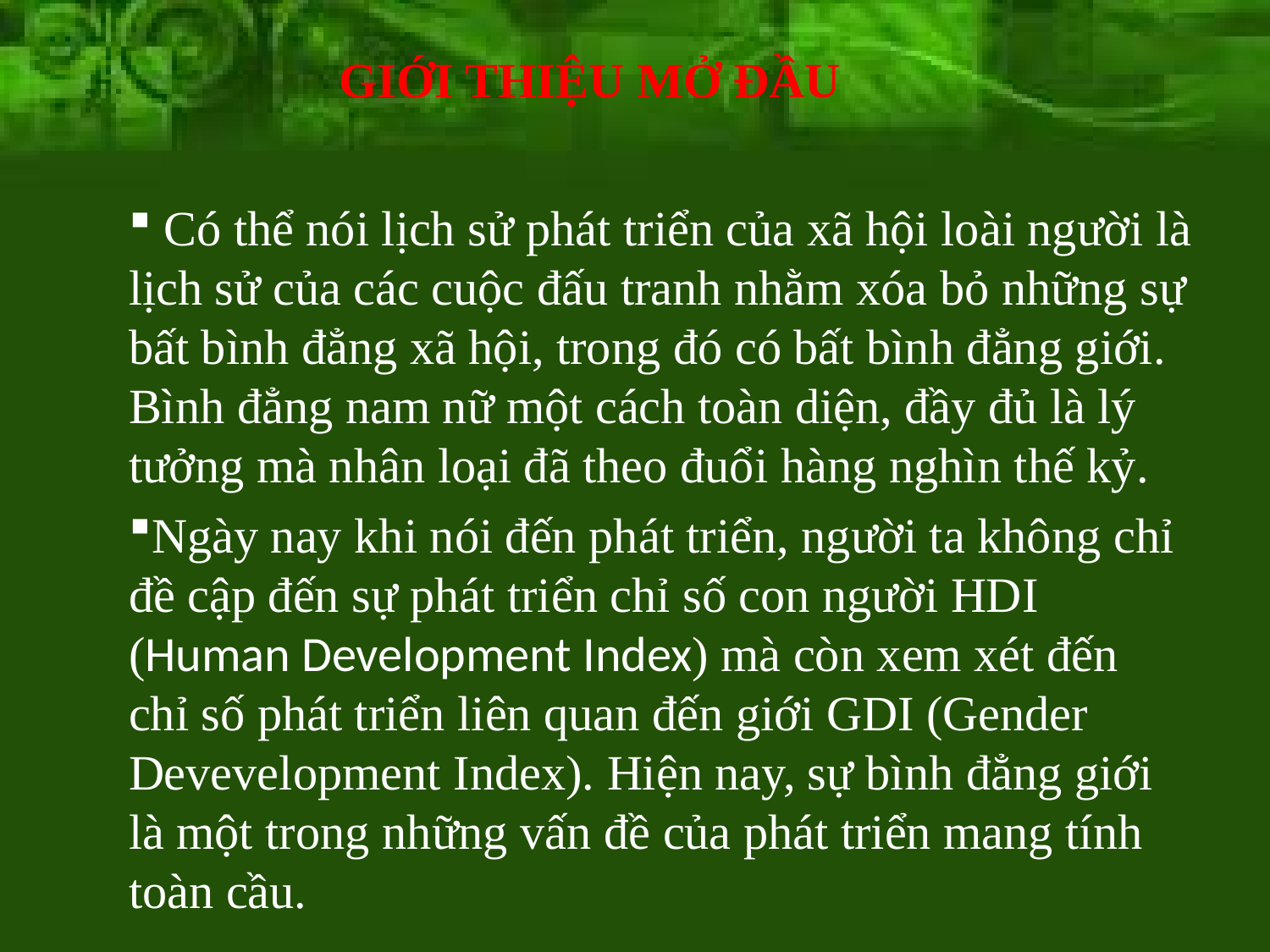

GIỚI THIỆU MỞ ĐẦU
 Có thể nói lịch sử phát triển của xã hội loài người là lịch sử của các cuộc đấu tranh nhằm xóa bỏ những sự bất bình đẳng xã hội, trong đó có bất bình đẳng giới. Bình đẳng nam nữ một cách toàn diện, đầy đủ là lý tưởng mà nhân loại đã theo đuổi hàng nghìn thế kỷ.

Ngày nay khi nói đến phát triển, người ta không chỉ đề cập đến sự phát triển chỉ số con người HDI (Human Development Index) mà còn xem xét đến chỉ số phát triển liên quan đến giới GDI (Gender Devevelopment Index). Hiện nay, sự bình đẳng giới là một trong những vấn đề của phát triển mang tính toàn cầu.